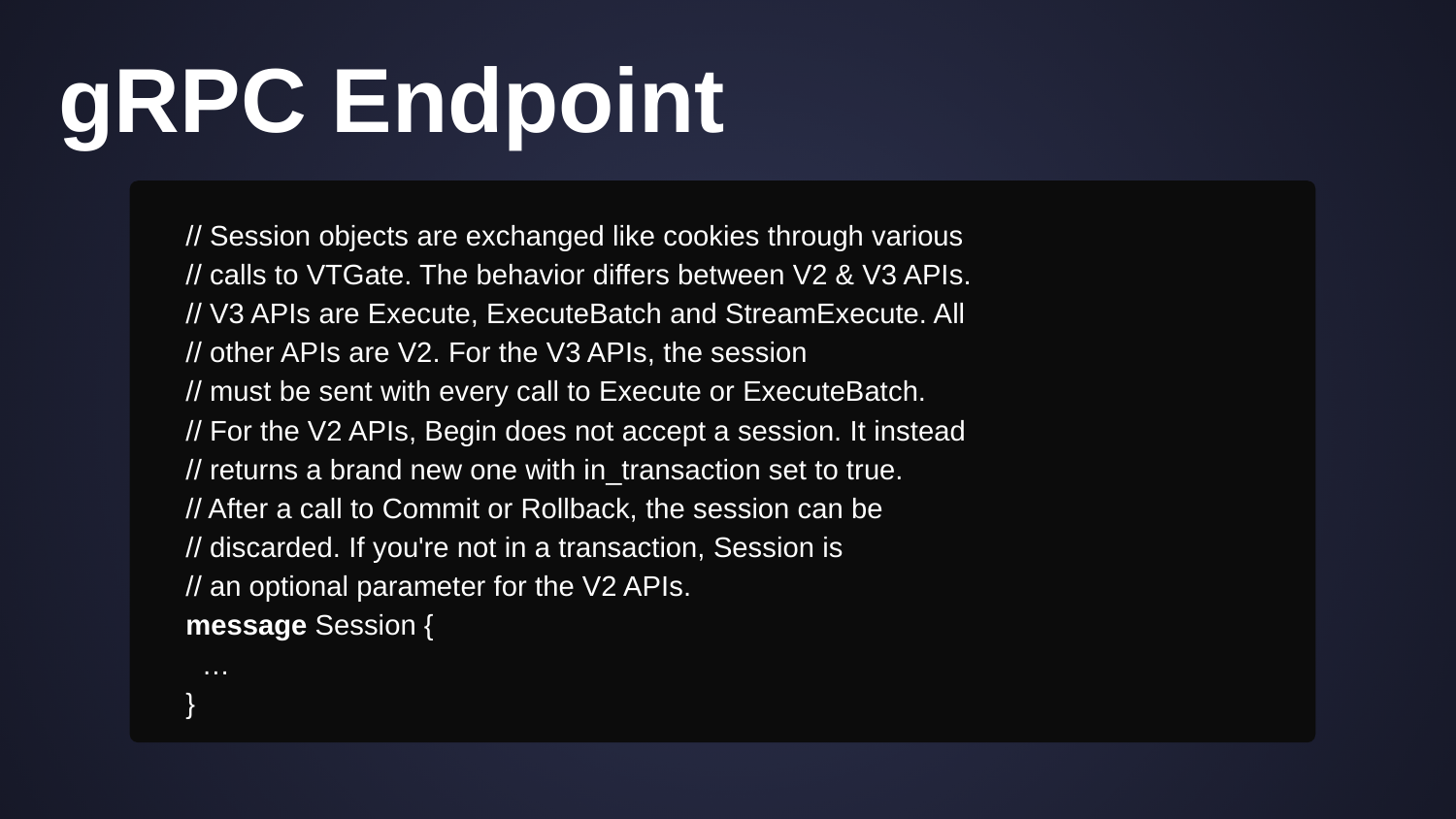

gRPC Endpoint

// Session objects are exchanged like cookies through various
// calls to VTGate. The behavior differs between V2 & V3 APIs.
// V3 APIs are Execute, ExecuteBatch and StreamExecute. All
// other APIs are V2. For the V3 APIs, the session
// must be sent with every call to Execute or ExecuteBatch.
// For the V2 APIs, Begin does not accept a session. It instead
// returns a brand new one with in_transaction set to true.
// After a call to Commit or Rollback, the session can be
// discarded. If you're not in a transaction, Session is
// an optional parameter for the V2 APIs.
message Session {
  …
}